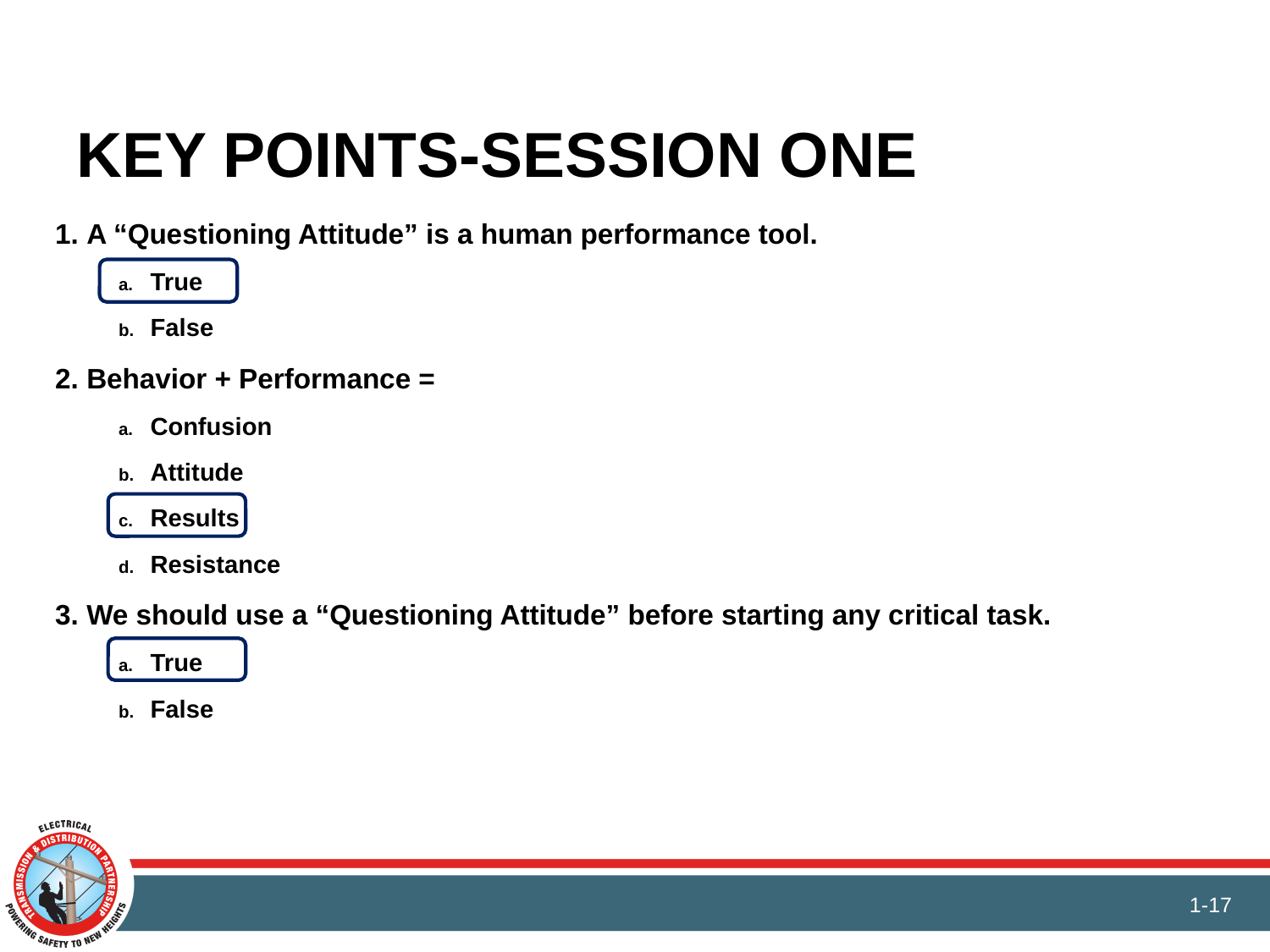

# Key Points-Session One
A “Questioning Attitude” is a human performance tool.
True
False
Behavior + Performance =
Confusion
Attitude
Results
Resistance
We should use a “Questioning Attitude” before starting any critical task.
True
False

1-17